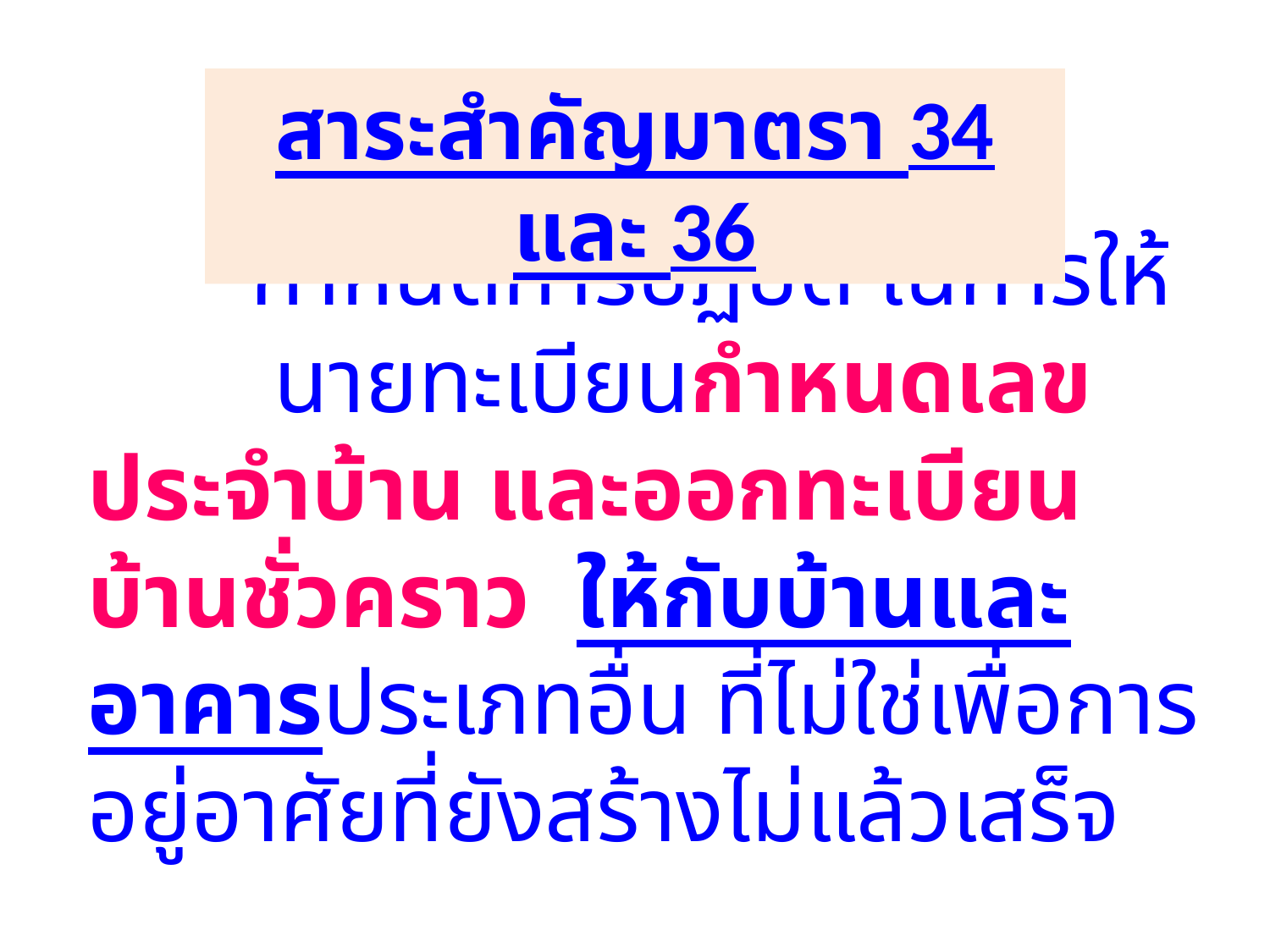

สาระสำคัญมาตรา 34 และ 36
# กำหนดการปฏิบัติ ในการให้          นายทะเบียนกำหนดเลขประจำบ้าน และออกทะเบียนบ้านชั่วคราว  ให้กับบ้านและอาคารประเภทอื่น ที่ไม่ใช่เพื่อการอยู่อาศัยที่ยังสร้างไม่แล้วเสร็จ